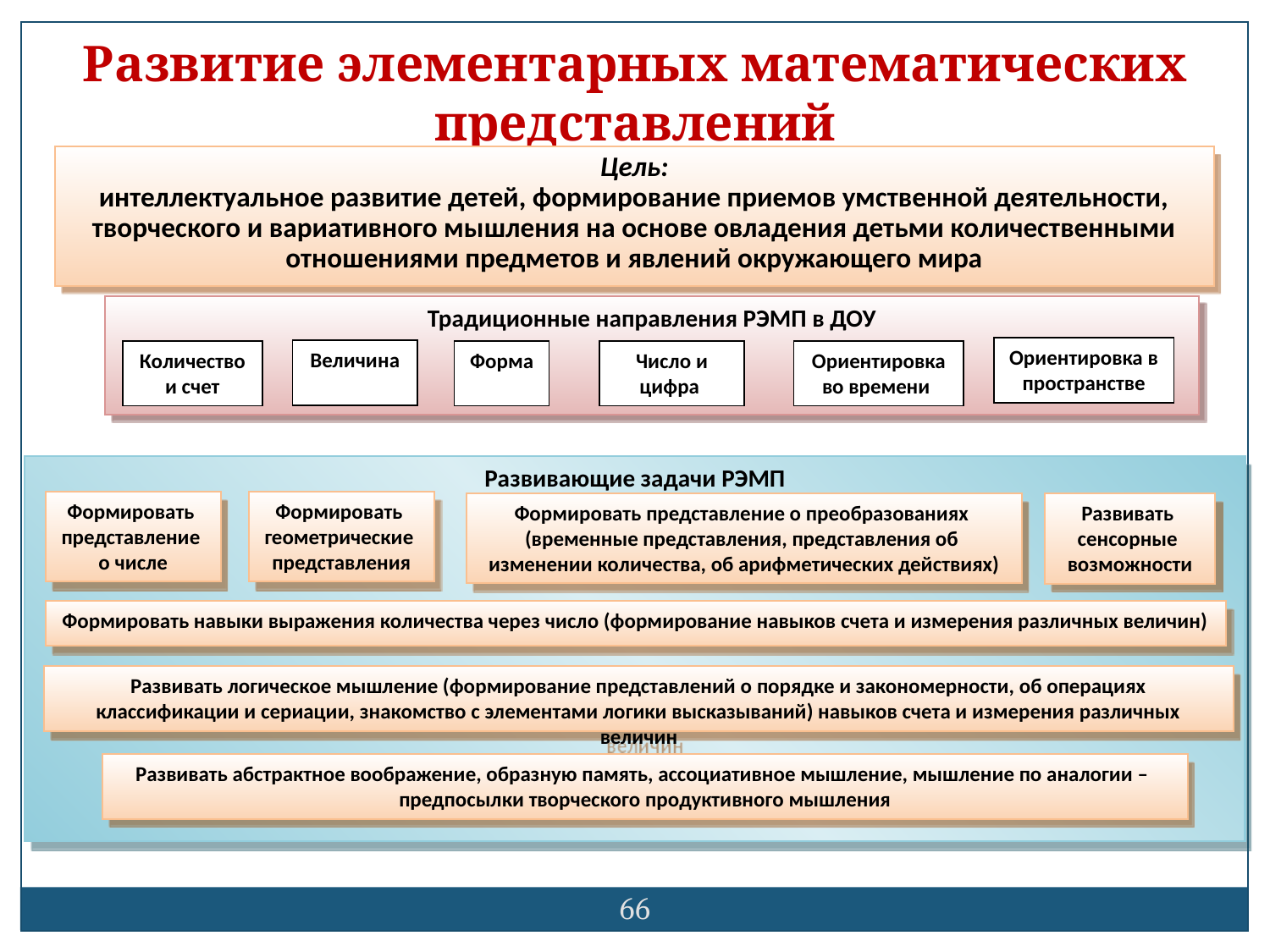

Развитие элементарных математических представлений
Цель:
интеллектуальное развитие детей, формирование приемов умственной деятельности, творческого и вариативного мышления на основе овладения детьми количественными отношениями предметов и явлений окружающего мира
Традиционные направления РЭМП в ДОУ
Ориентировка в пространстве
Величина
Количество и счет
Форма
Число и цифра
Ориентировка во времени
Развивающие задачи РЭМП
Формировать
представление
о числе
Формировать
геометрические
представления
Формировать представление о преобразованиях
(временные представления, представления об
изменении количества, об арифметических действиях)
Развивать
сенсорные
возможности
Формировать навыки выражения количества через число (формирование навыков счета и измерения различных величин)
Развивать логическое мышление (формирование представлений о порядке и закономерности, об операциях классификации и сериации, знакомство с элементами логики высказываний) навыков счета и измерения различных величин
Развивать абстрактное воображение, образную память, ассоциативное мышление, мышление по аналогии –
предпосылки творческого продуктивного мышления
66